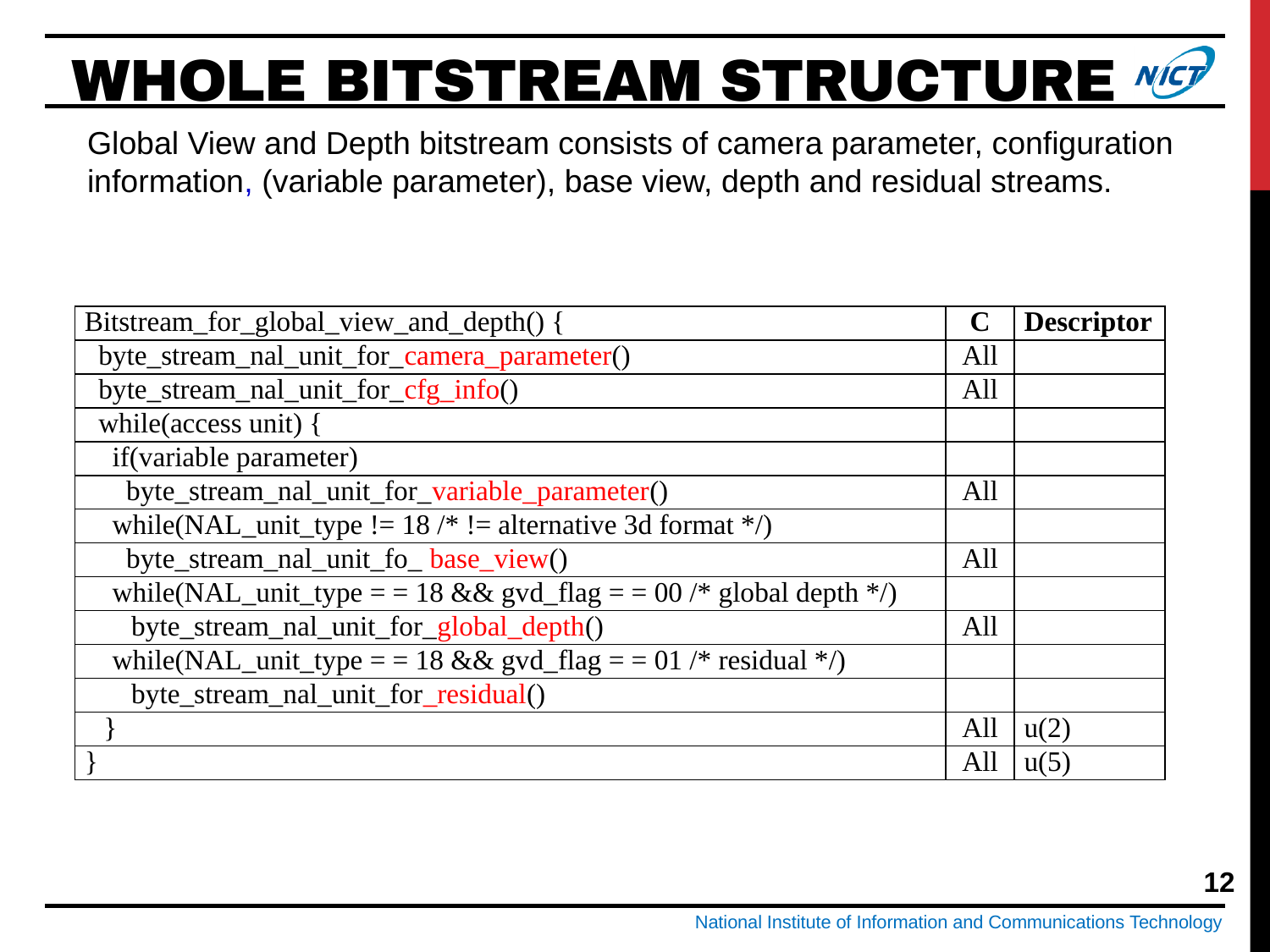

Whole bitstream structure
Global View and Depth bitstream consists of camera parameter, configuration information, (variable parameter), base view, depth and residual streams.
| Bitstream\_for\_global\_view\_and\_depth() { | C | Descriptor |
| --- | --- | --- |
| byte\_stream\_nal\_unit\_for\_camera\_parameter() | All |  |
| byte\_stream\_nal\_unit\_for\_cfg\_info() | All |  |
| while(access unit) { |  |  |
| if(variable parameter) |  |  |
| byte\_stream\_nal\_unit\_for\_variable\_parameter() | All |  |
| while(NAL\_unit\_type != 18 /\* != alternative 3d format \*/) |  |  |
| byte\_stream\_nal\_unit\_fo\_ base\_view() | All |  |
| while(NAL\_unit\_type = = 18 && gvd\_flag = = 00 /\* global depth \*/) |  |  |
| byte\_stream\_nal\_unit\_for\_global\_depth() | All |  |
| while(NAL\_unit\_type = = 18 && gvd\_flag = = 01 /\* residual \*/) |  |  |
| byte\_stream\_nal\_unit\_for\_residual() |  |  |
| } | All | u(2) |
| } | All | u(5) |
12